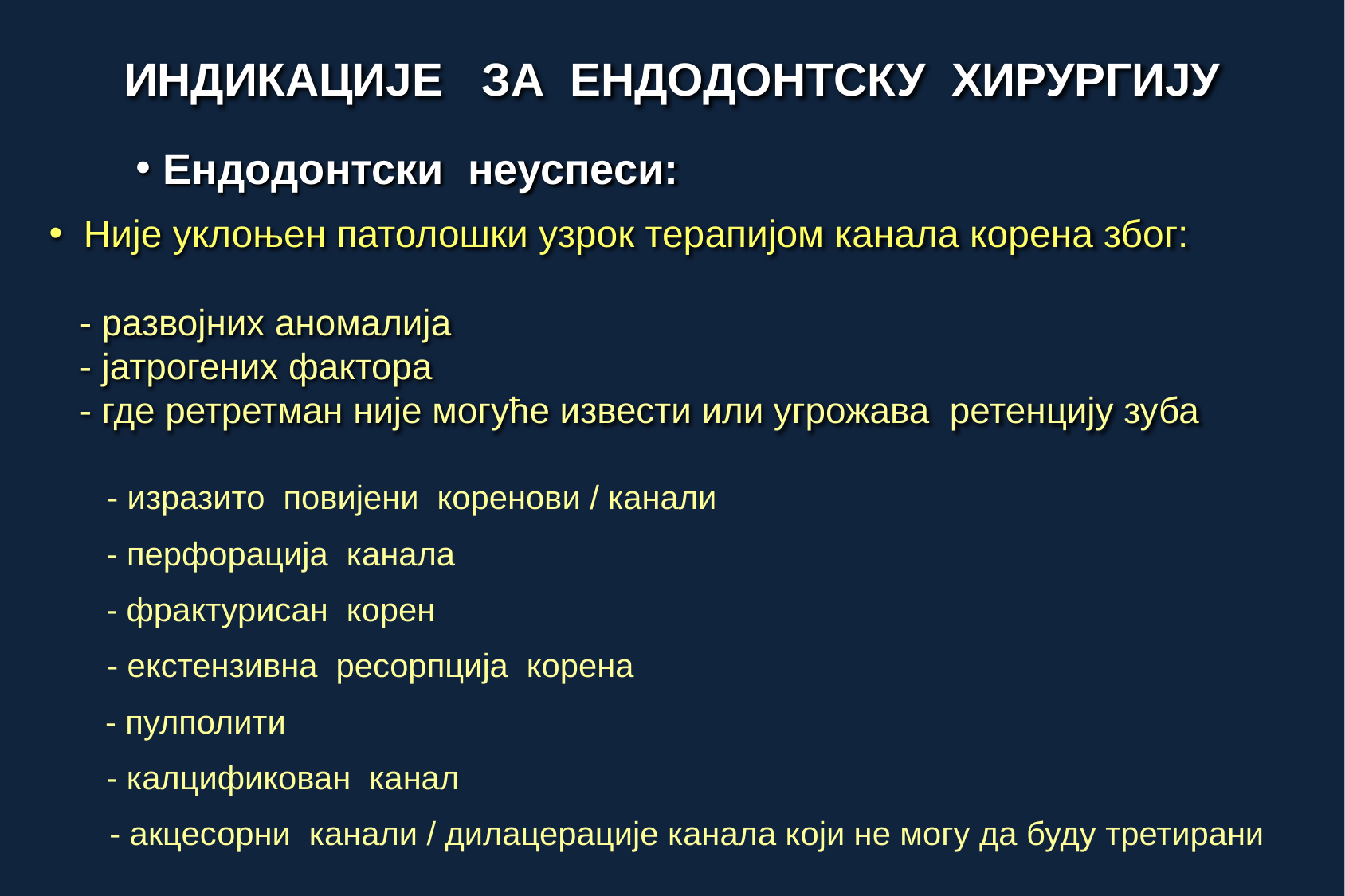

ИНДИКАЦИЈЕ   ЗА  ЕНДОДОНТСКУ  ХИРУРГИЈУ
 Ендодонтски  неуспеси:
  Није уклоњен патолошки узрок терапијом канала корена због:

   - развојних аномалија
   - јатрогених фактора
   - где ретретман није могуће извести или угрожава  ретенцију зуба
- изразито  повијени  коренови / канали
- перфорација  канала
- фрактурисан  корен
- екстензивна  ресорпција  корена
- пулполити
- калцификован  канал
- акцесорни  канали / дилацерације канала који не могу да буду третирани